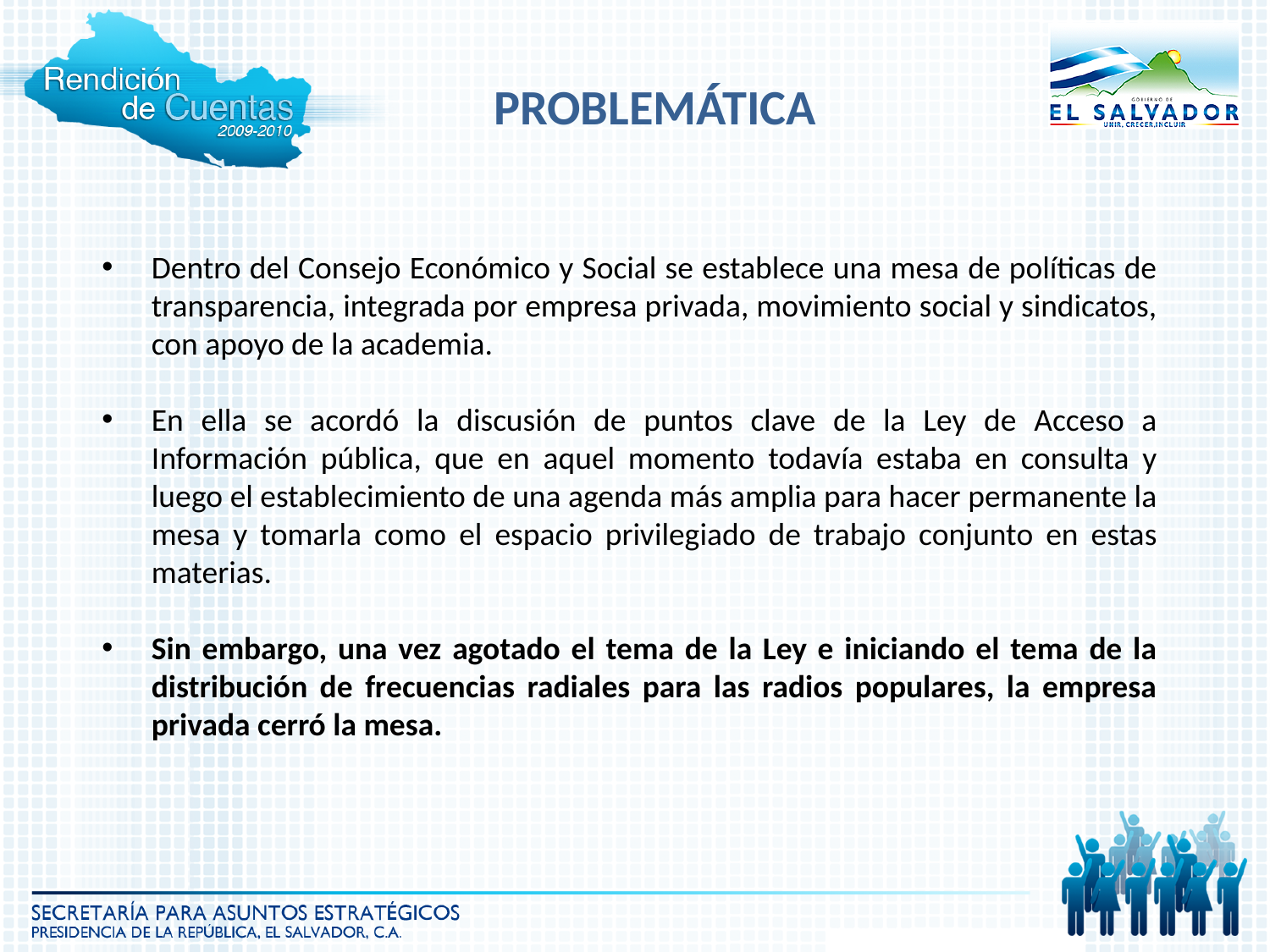

PROBLEMÁTICA
Dentro del Consejo Económico y Social se establece una mesa de políticas de transparencia, integrada por empresa privada, movimiento social y sindicatos, con apoyo de la academia.

En ella se acordó la discusión de puntos clave de la Ley de Acceso a Información pública, que en aquel momento todavía estaba en consulta y luego el establecimiento de una agenda más amplia para hacer permanente la mesa y tomarla como el espacio privilegiado de trabajo conjunto en estas materias.

Sin embargo, una vez agotado el tema de la Ley e iniciando el tema de la distribución de frecuencias radiales para las radios populares, la empresa privada cerró la mesa.